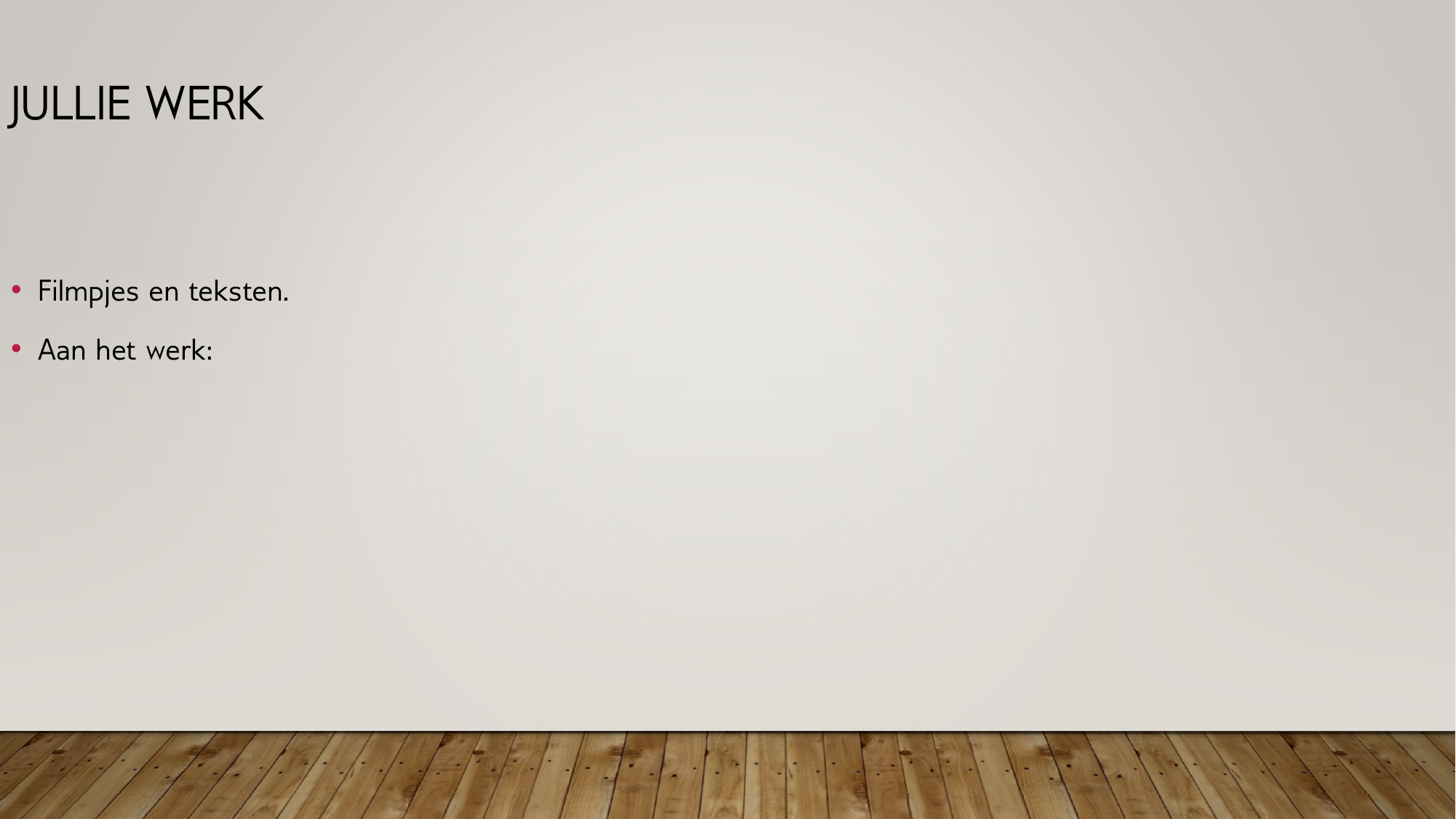

Jullie werk
Filmpjes en teksten.
Aan het werk: